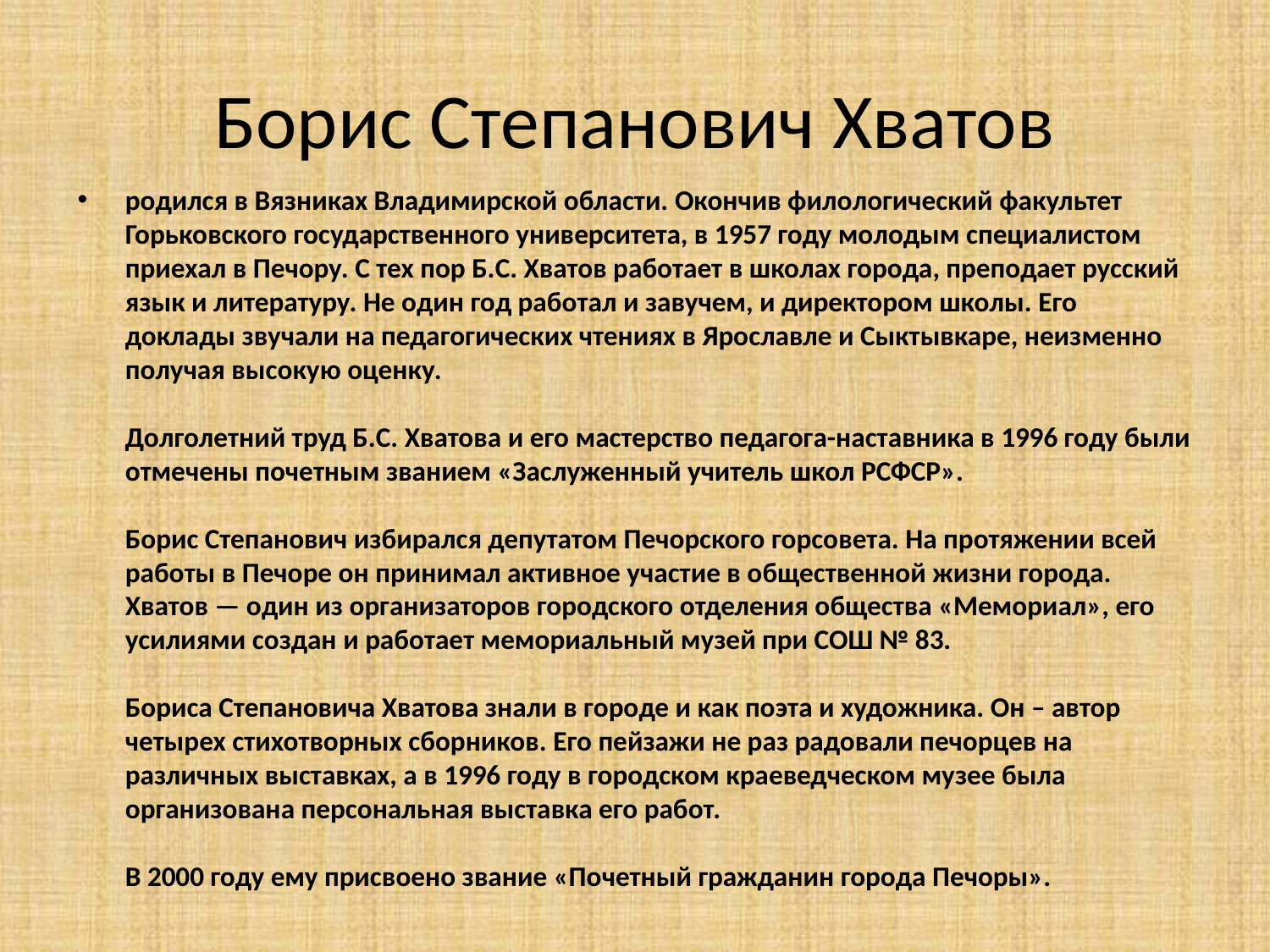

# Борис Степанович Хватов
родился в Вязниках Владимирской области. Окончив филологический факультет Горьковского государственного университета, в 1957 году молодым специалистом приехал в Печору. С тех пор Б.С. Хватов работает в школах города, преподает русский язык и литературу. Не один год работал и завучем, и директором школы. Его доклады звучали на педагогических чтениях в Ярославле и Сыктывкаре, неизменно получая высокую оценку.
Долголетний труд Б.С. Хватова и его мастерство педагога-наставника в 1996 году были отмечены почетным званием «Заслуженный учитель школ РСФСР».
Борис Степанович избирался депутатом Печорского горсовета. На протяжении всей работы в Печоре он принимал активное участие в общественной жизни города. Хватов — один из организаторов городского отделения общества «Мемориал», его усилиями создан и работает мемориальный музей при СОШ № 83.
Бориса Степановича Хватова знали в городе и как поэта и художника. Он – автор четырех стихотворных сборников. Его пейзажи не раз радовали печорцев на различных выставках, а в 1996 году в городском краеведческом музее была организована персональная выставка его работ.
В 2000 году ему присвоено звание «Почетный гражданин города Печоры».